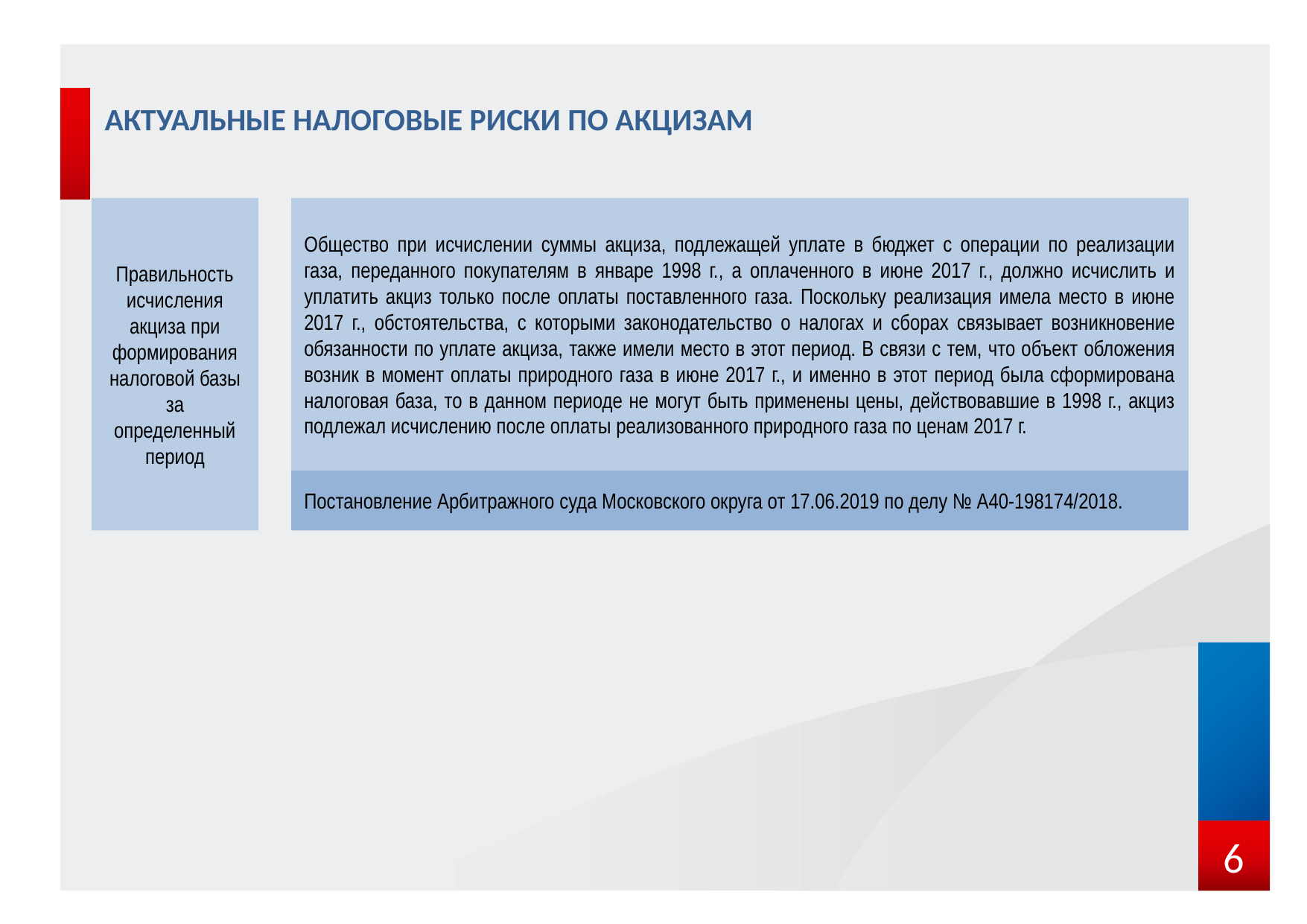

АКТУАЛЬНЫЕ НАЛОГОВЫЕ РИСКИ ПО АКЦИЗАМ
Общество при исчислении суммы акциза, подлежащей уплате в бюджет с операции по реализации газа, переданного покупателям в январе 1998 г., а оплаченного в июне 2017 г., должно исчислить и уплатить акциз только после оплаты поставленного газа. Поскольку реализация имела место в июне 2017 г., обстоятельства, с которыми законодательство о налогах и сборах связывает возникновение обязанности по уплате акциза, также имели место в этот период. В связи с тем, что объект обложения возник в момент оплаты природного газа в июне 2017 г., и именно в этот период была сформирована налоговая база, то в данном периоде не могут быть применены цены, действовавшие в 1998 г., акциз подлежал исчислению после оплаты реализованного природного газа по ценам 2017 г.
Правильность исчисления акциза при формирования налоговой базы за определенный период
Постановление Арбитражного суда Московского округа от 17.06.2019 по делу № А40-198174/2018.
6